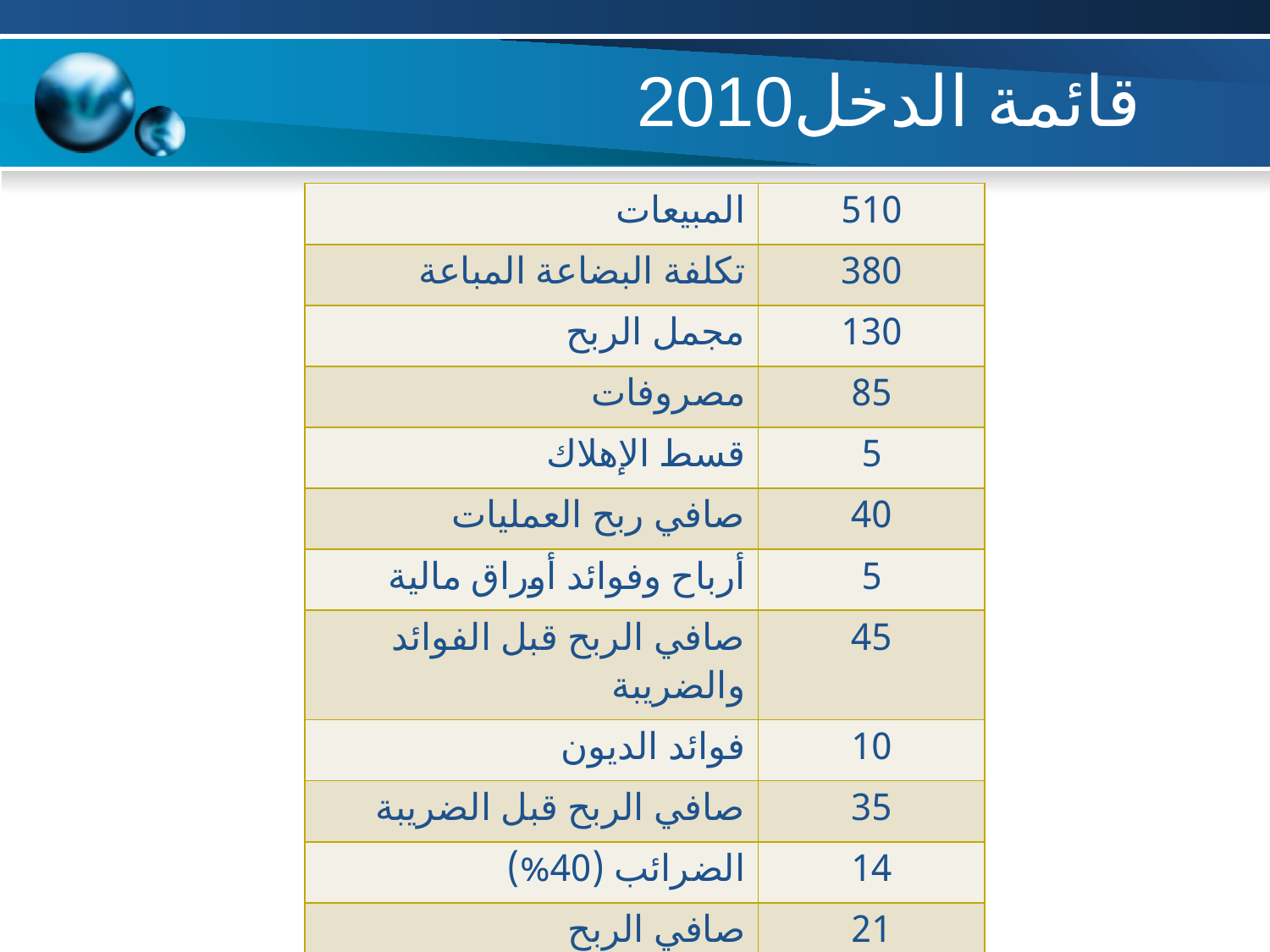

# 2010قائمة الدخل
| المبيعات | 510 |
| --- | --- |
| تكلفة البضاعة المباعة | 380 |
| مجمل الربح | 130 |
| مصروفات | 85 |
| قسط الإهلاك | 5 |
| صافي ربح العمليات | 40 |
| أرباح وفوائد أوراق مالية | 5 |
| صافي الربح قبل الفوائد والضريبة | 45 |
| فوائد الديون | 10 |
| صافي الربح قبل الضريبة | 35 |
| الضرائب (40%) | 14 |
| صافي الربح | 21 |
| أرباح موزعة لحملة الأسهم | 6 |